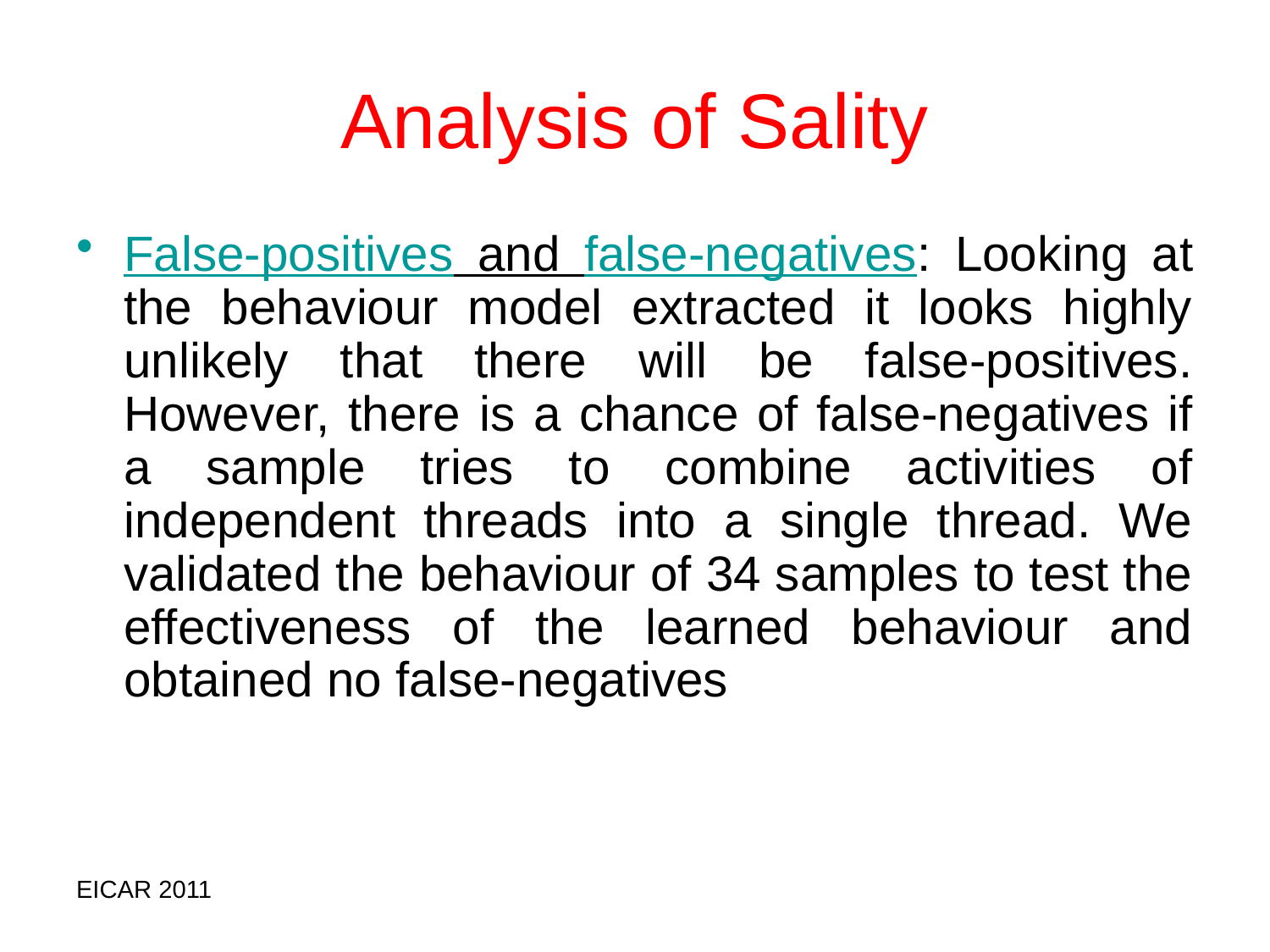

# Analysis of Sality
False-positives and false-negatives: Looking at the behaviour model extracted it looks highly unlikely that there will be false-positives. However, there is a chance of false-negatives if a sample tries to combine activities of independent threads into a single thread. We validated the behaviour of 34 samples to test the effectiveness of the learned behaviour and obtained no false-negatives
EICAR 2011